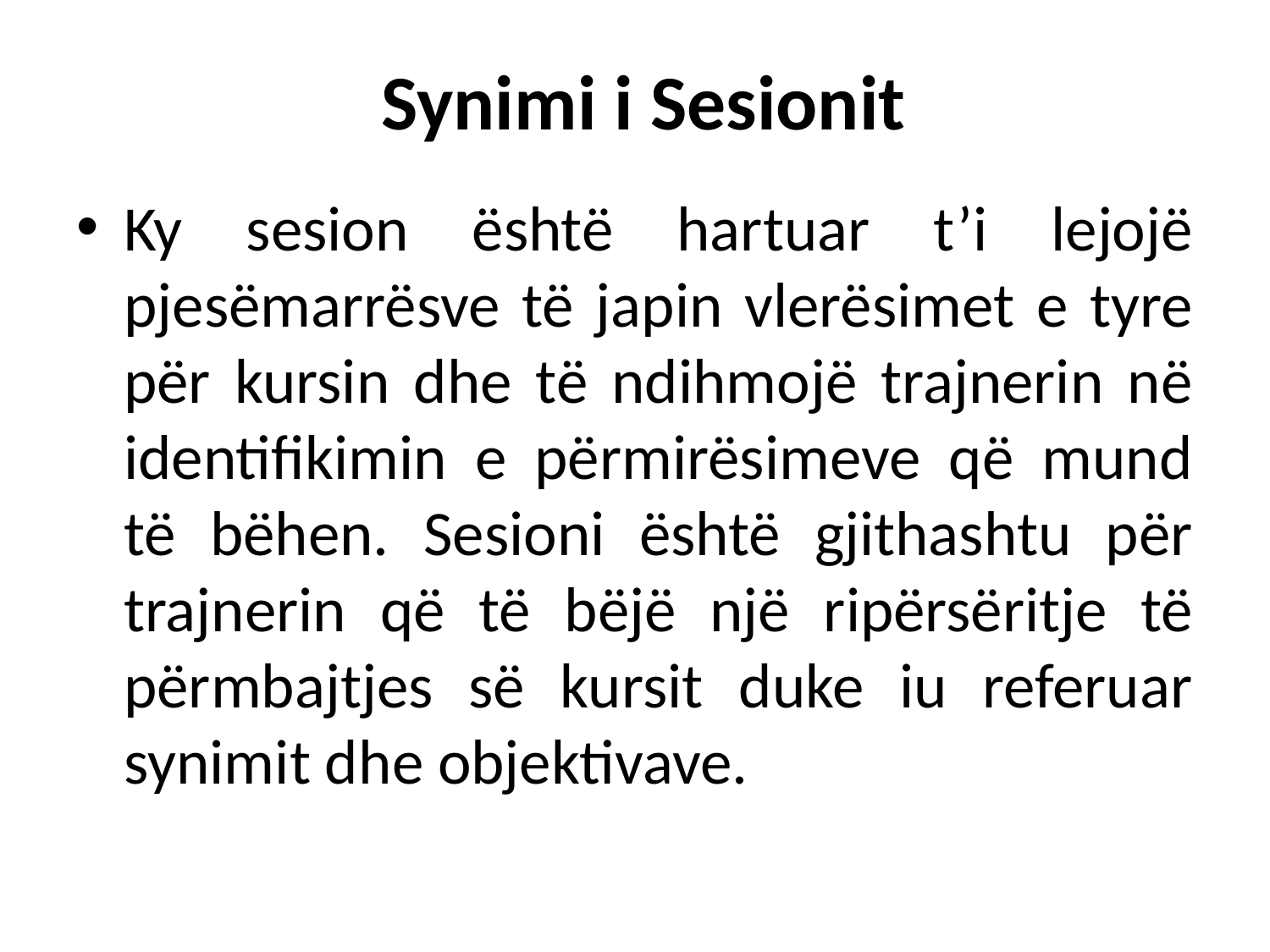

# Synimi i Sesionit
Ky sesion është hartuar t’i lejojë pjesëmarrësve të japin vlerësimet e tyre për kursin dhe të ndihmojë trajnerin në identifikimin e përmirësimeve që mund të bëhen. Sesioni është gjithashtu për trajnerin që të bëjë një ripërsëritje të përmbajtjes së kursit duke iu referuar synimit dhe objektivave.